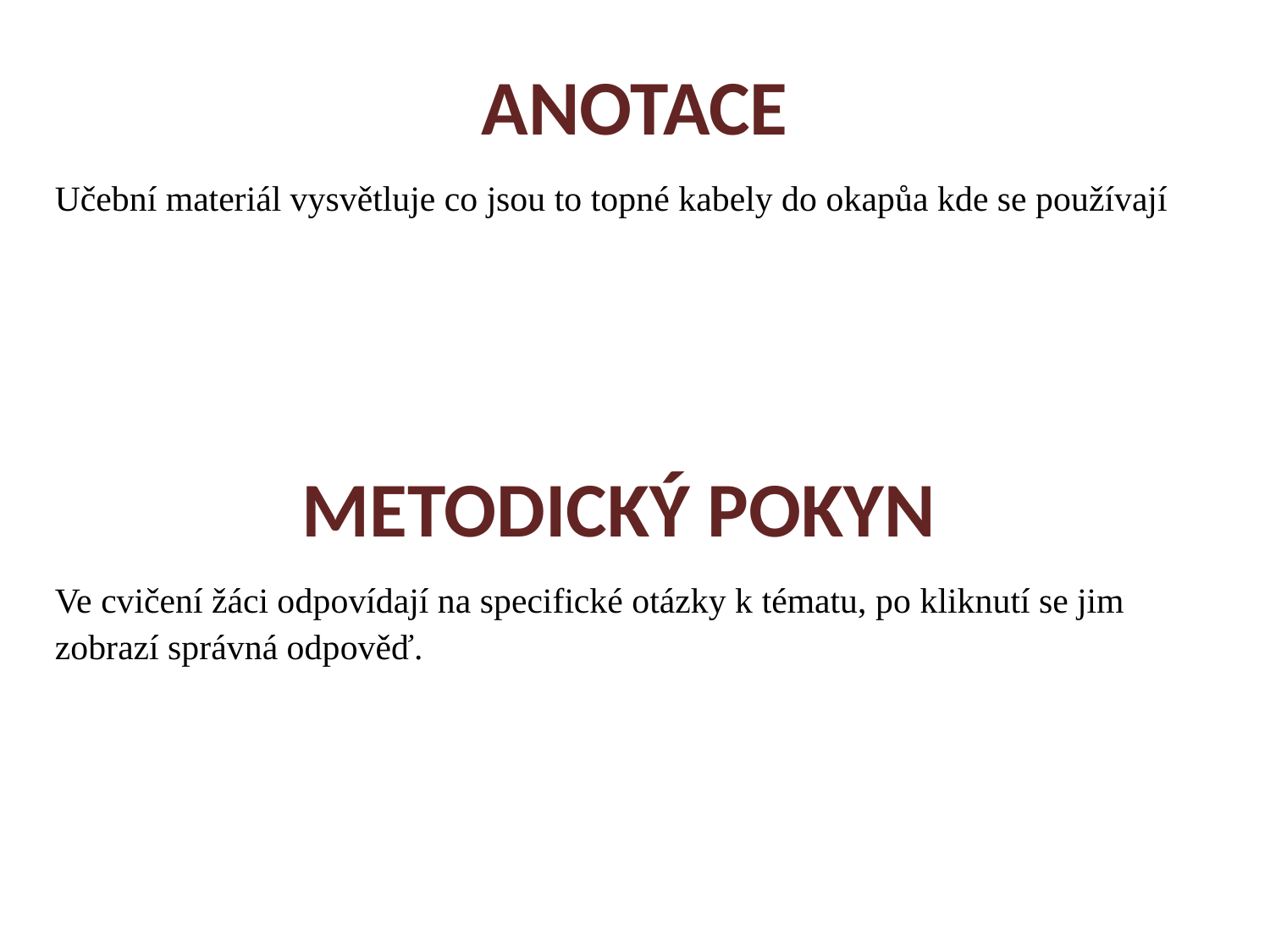

ANOTACE
Učební materiál vysvětluje co jsou to topné kabely do okapůa kde se používají
METODICKÝ POKYN
Ve cvičení žáci odpovídají na specifické otázky k tématu, po kliknutí se jim zobrazí správná odpověď.